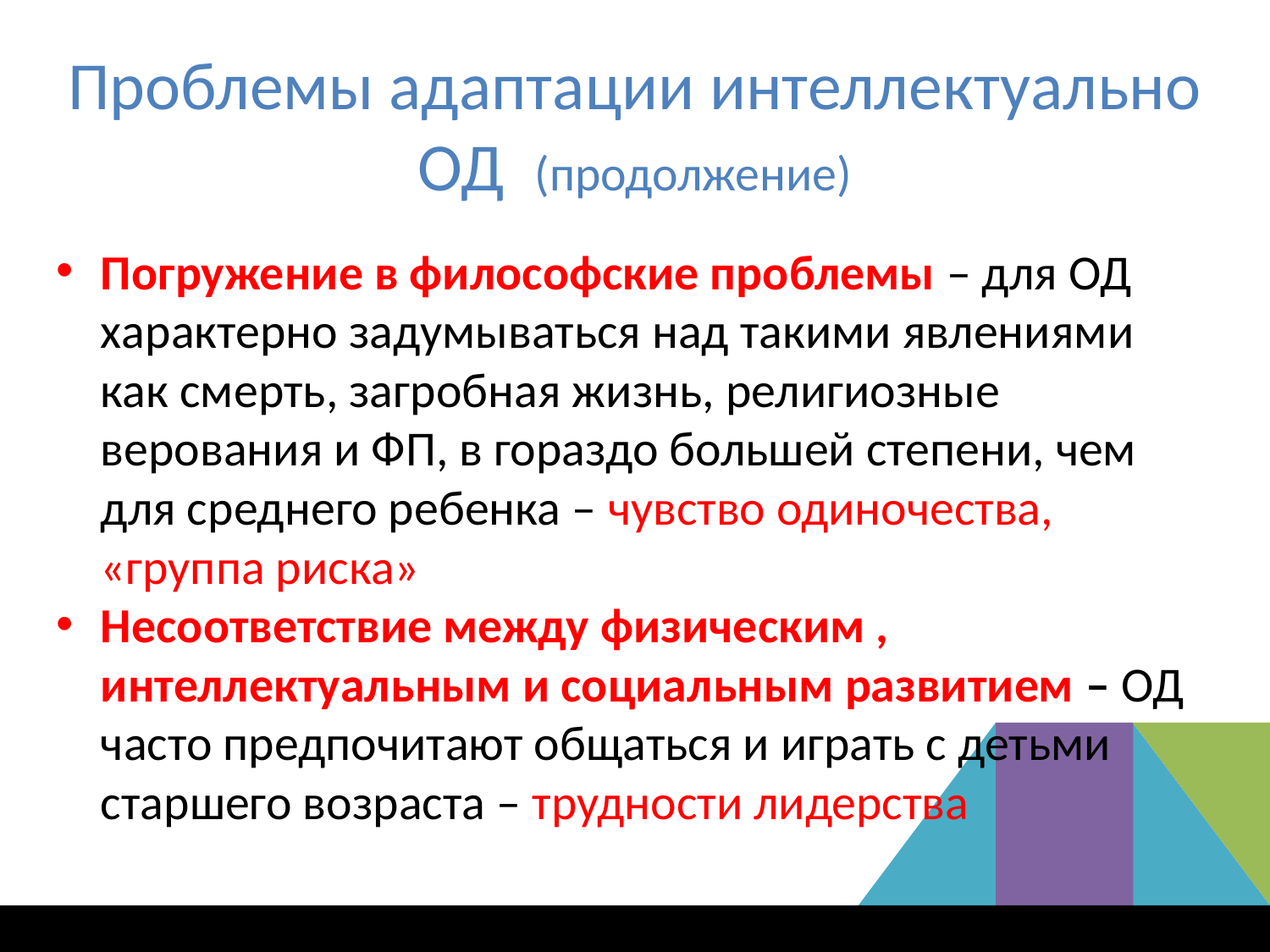

# Проблемы адаптации интеллектуально ОД  (продолжение)
Погружение в философские проблемы – для ОД характерно задумываться над такими явлениями как смерть, загробная жизнь, религиозные верования и ФП, в гораздо большей степени, чем для среднего ребенка – чувство одиночества, «группа риска»
Несоответствие между физическим , интеллектуальным и социальным развитием – ОД часто предпочитают общаться и играть с детьми старшего возраста – трудности лидерства